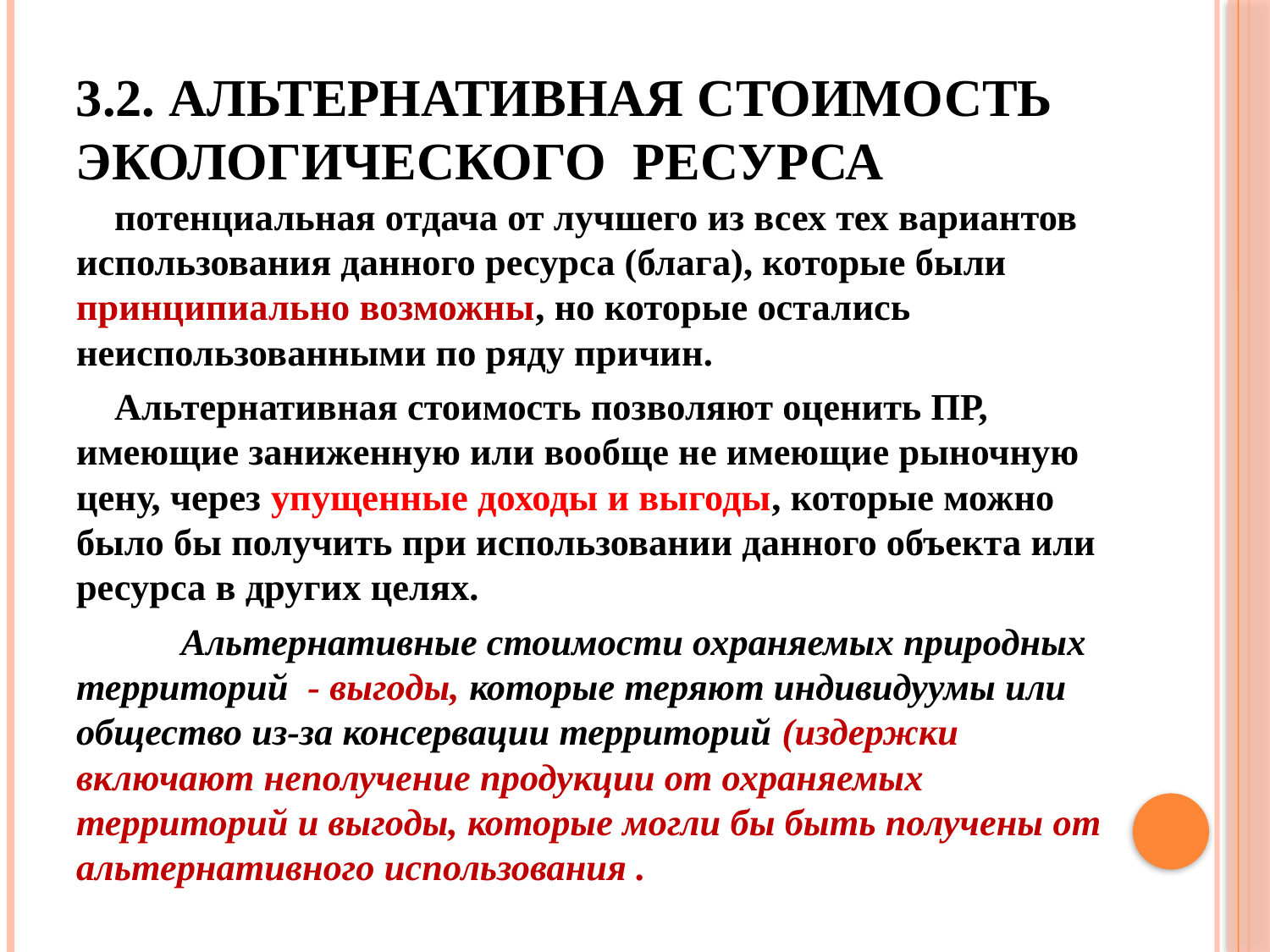

# 3.2. Альтернативная стоимость экологического  ресурса
    потенциальная отдача от лучшего из всех тех вариантов использования данного ресурса (блага), которые были принципиально возможны, но которые остались неиспользованными по ряду причин.
    Альтернативная стоимость позволяют оценить ПР, имеющие заниженную или вообще не имеющие рыночную цену, через упущенные доходы и выгоды, которые можно было бы получить при использовании данного объекта или ресурса в других целях.
           Альтернативные стоимости охраняемых природных территорий  - выгоды, которые теряют индивидуумы или общество из-за консервации территорий (издержки включают неполучение продукции от охраняемых территорий и выгоды, которые могли бы быть получены от альтернативного использования .